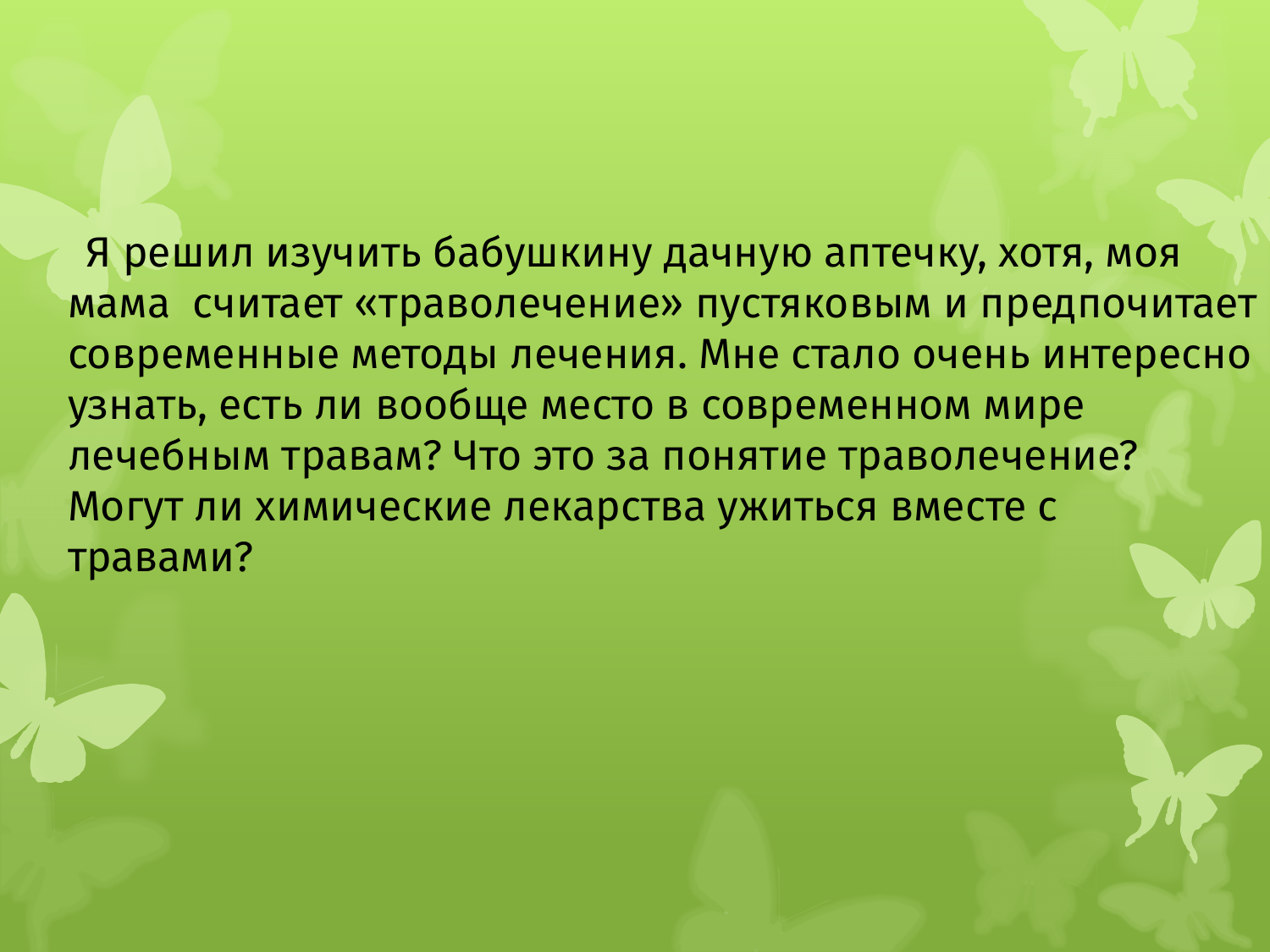

# Я решил изучить бабушкину дачную аптечку, хотя, моя мама  считает «траволечение» пустяковым и предпочитает современные методы лечения. Мне стало очень интересно узнать, есть ли вообще место в современном мире лечебным травам? Что это за понятие траволечение? Могут ли химические лекарства ужиться вместе с  травами?